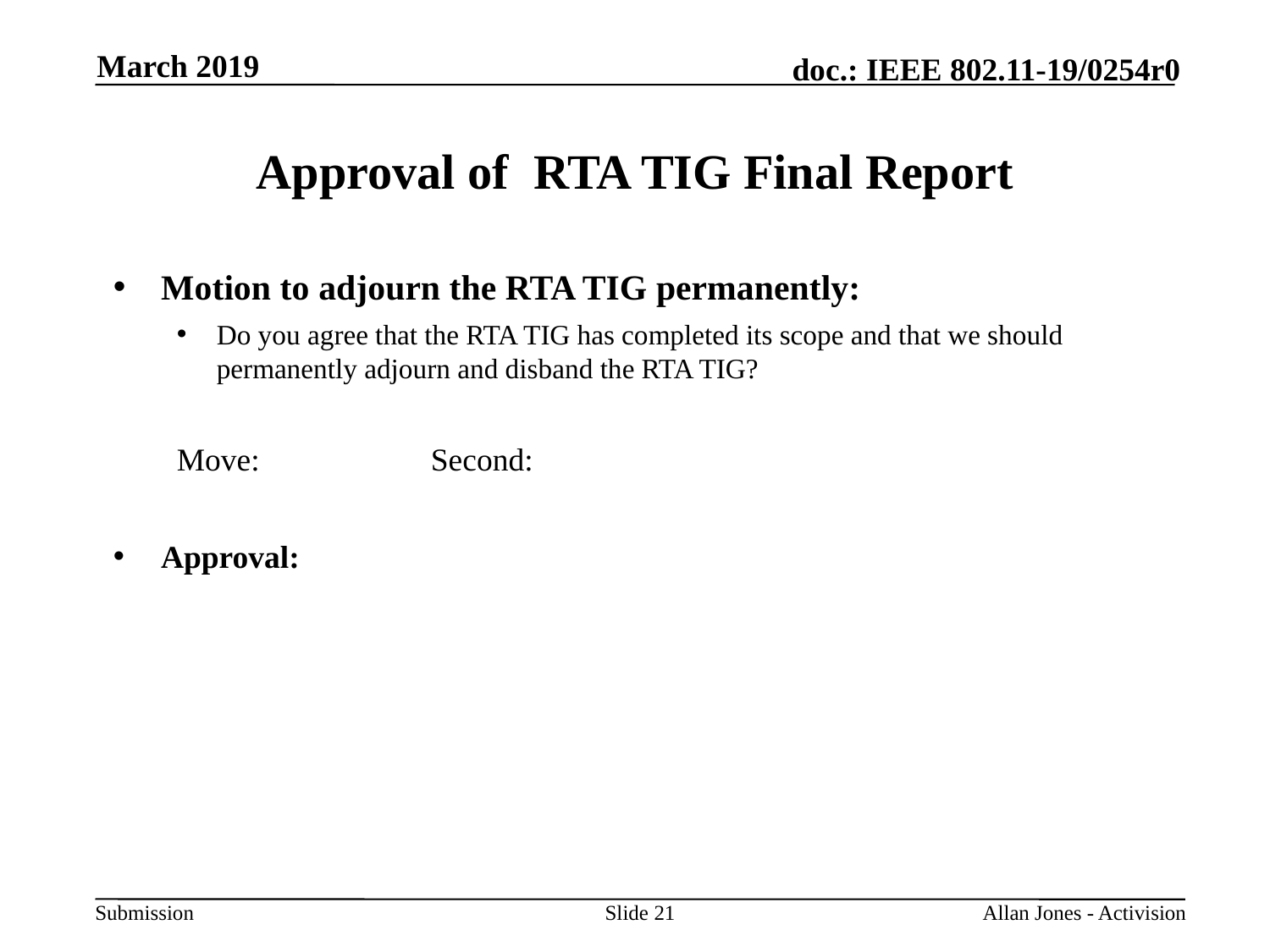

March 2019
# Approval of  RTA TIG Final Report
Motion to adjourn the RTA TIG permanently:
Do you agree that the RTA TIG has completed its scope and that we should permanently adjourn and disband the RTA TIG?

Move: 		Second:

Approval:

Slide 21
Allan Jones - Activision